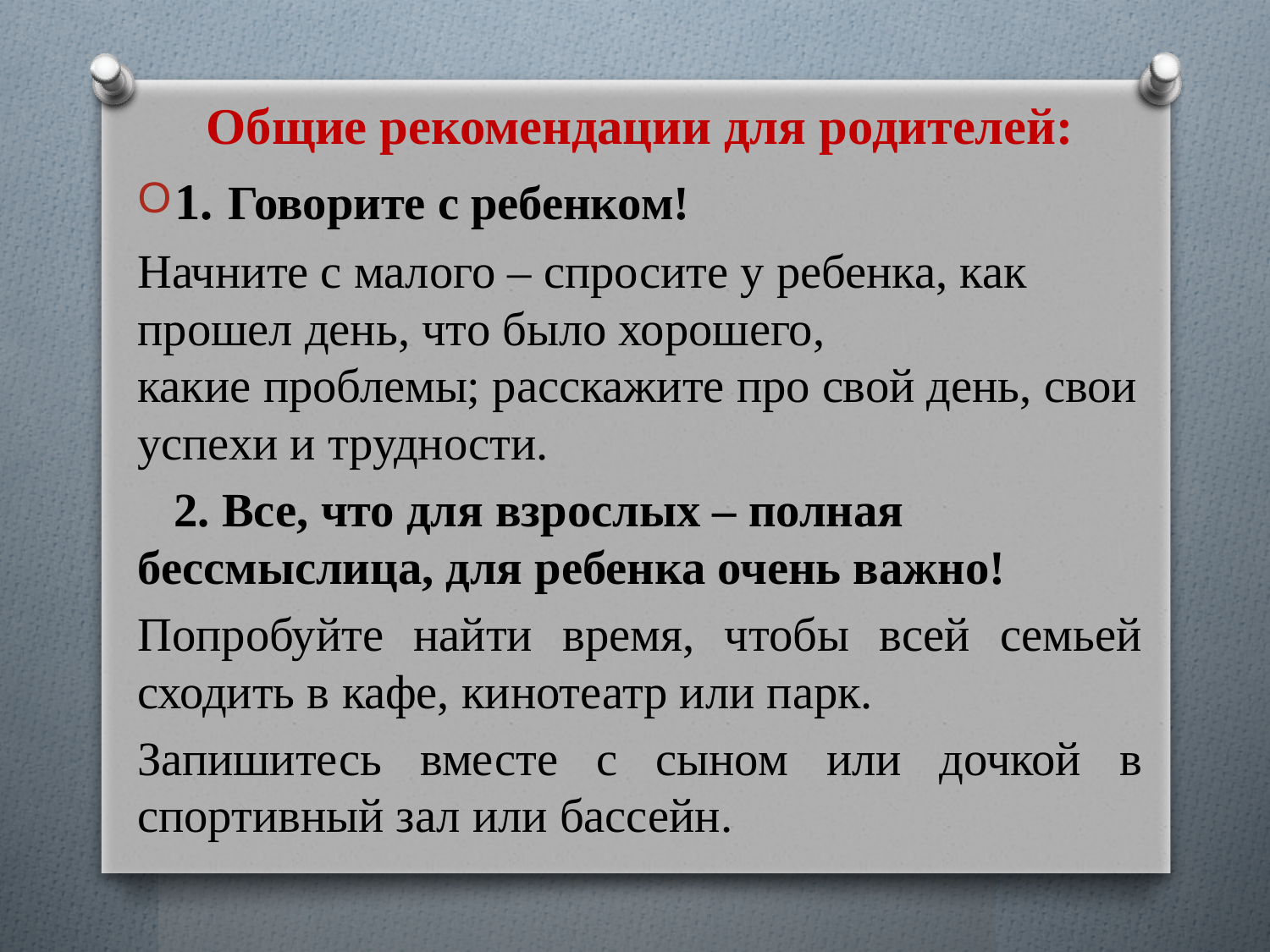

Общие рекомендации для родителей:
1. Говорите с ребенком!
Начните с малого – спросите у ребенка, как прошел день, что было хорошего, какие проблемы; расскажите про свой день, свои успехи и трудности.
   2. Все, что для взрослых – полная бессмыслица, для ребенка очень важно!
Попробуйте найти время, чтобы всей семьей сходить в кафе, кинотеатр или парк.
Запишитесь вместе с сыном или дочкой в спортивный зал или бассейн.